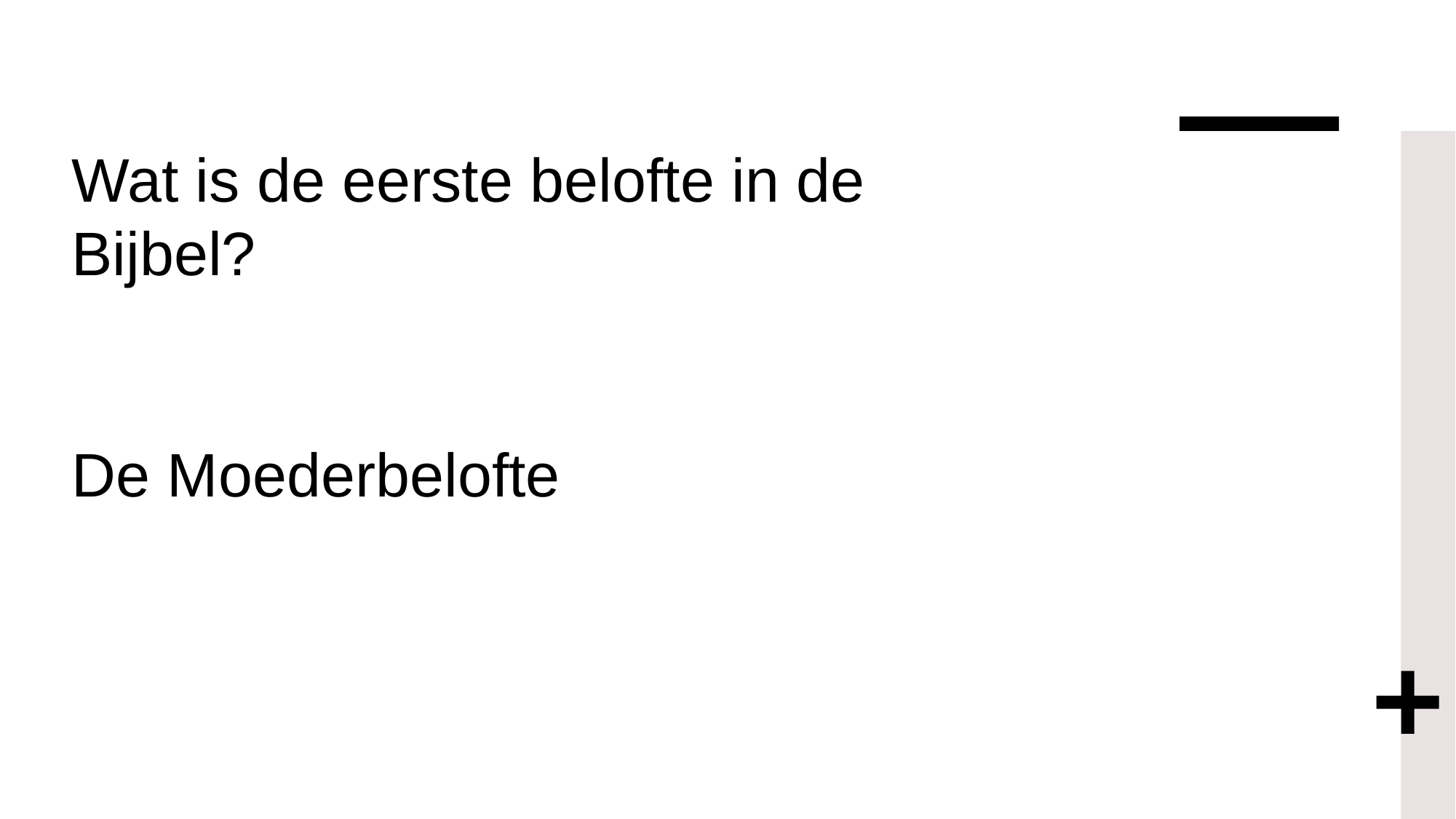

# Wat is de eerste belofte in de Bijbel? De Moederbelofte